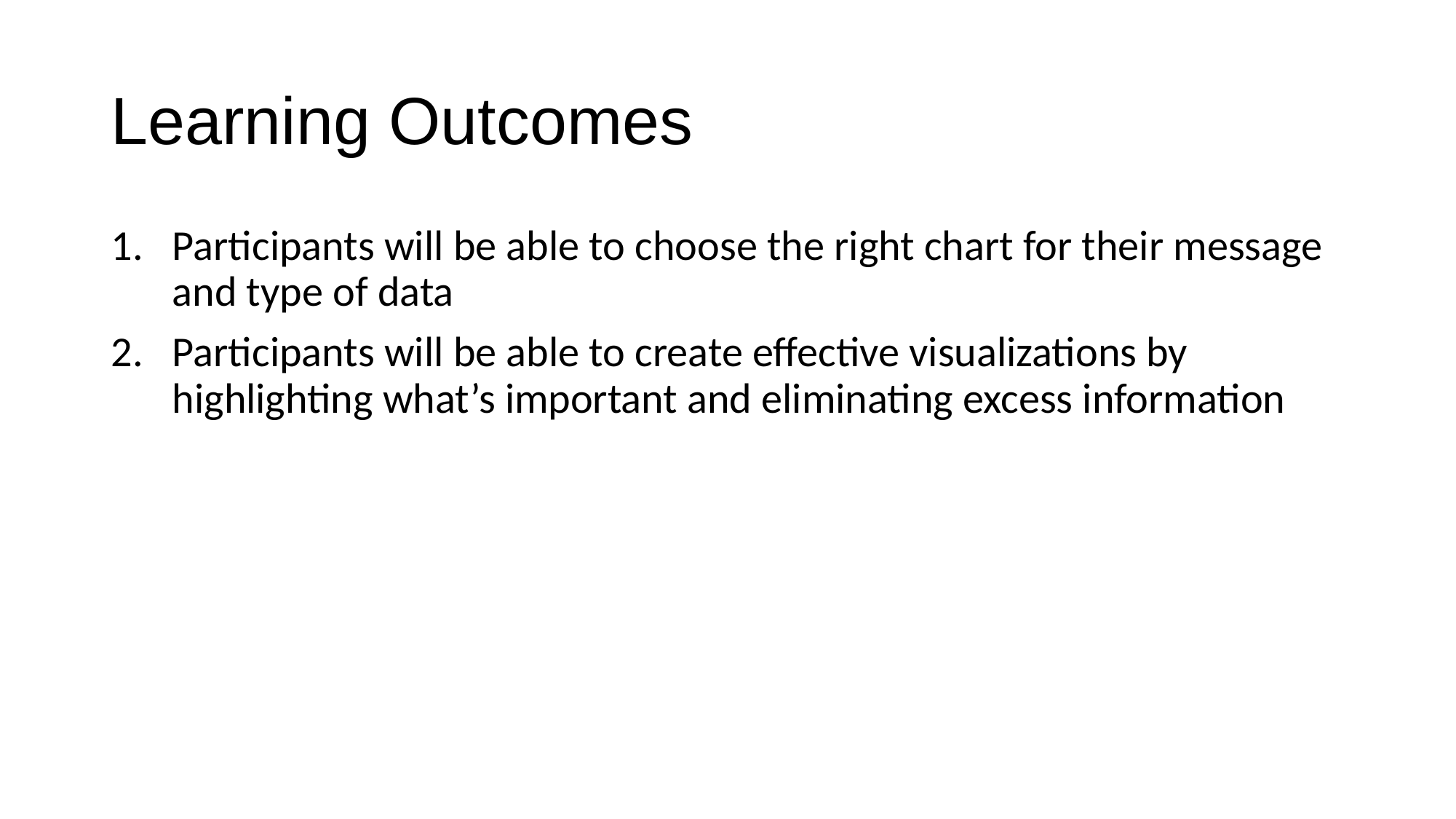

# Learning Outcomes
Participants will be able to choose the right chart for their message and type of data
Participants will be able to create effective visualizations by highlighting what’s important and eliminating excess information